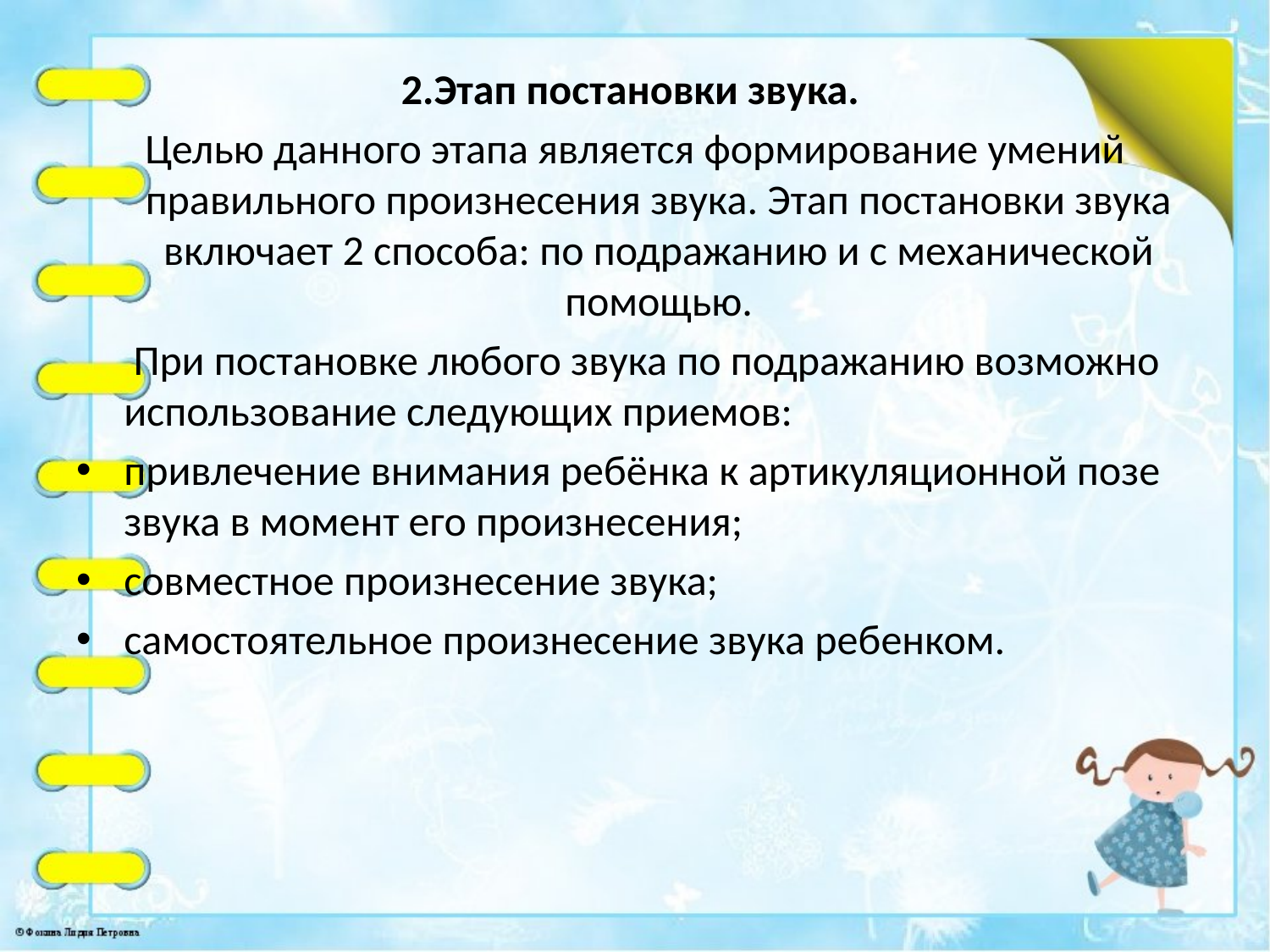

2.Этап постановки звука.
Целью данного этапа является формирование умений правильного произнесения звука. Этап постановки звука включает 2 способа: по подражанию и с механической помощью.
      При постановке любого звука по подражанию возможно использование следующих приемов:
привлечение внимания ребёнка к артикуляционной позе звука в момент его произнесения;
совместное произнесение звука;
самостоятельное произнесение звука ребенком.